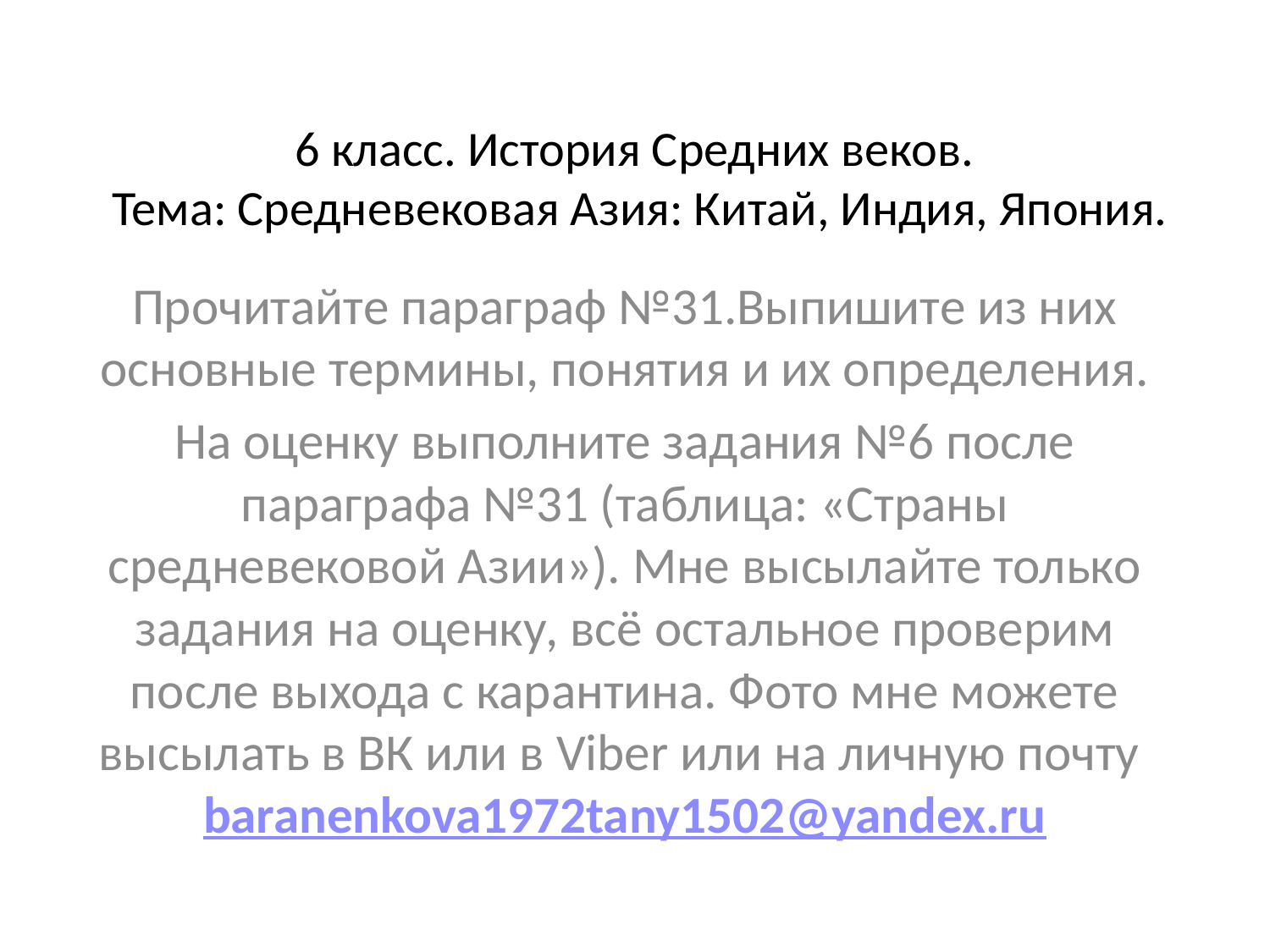

# 6 класс. История Средних веков. Тема: Средневековая Азия: Китай, Индия, Япония.
Прочитайте параграф №31.Выпишите из них основные термины, понятия и их определения.
На оценку выполните задания №6 после параграфа №31 (таблица: «Страны средневековой Азии»). Мне высылайте только задания на оценку, всё остальное проверим после выхода с карантина. Фото мне можете высылать в ВК или в Viber или на личную почту baranenkova1972tany1502@yandex.ru